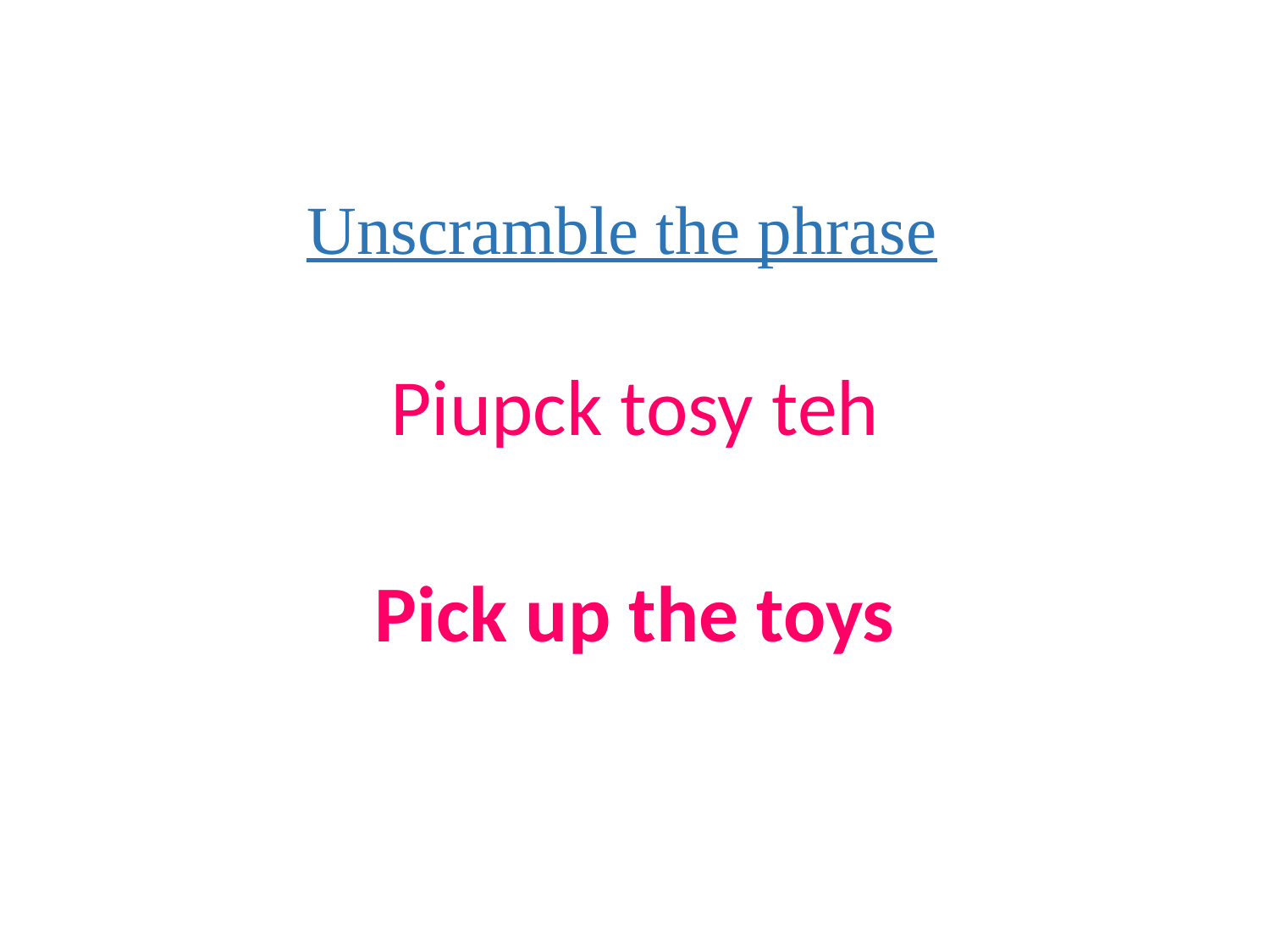

# Unscramble the phrase
Piupck tosy teh

Pick up the toys